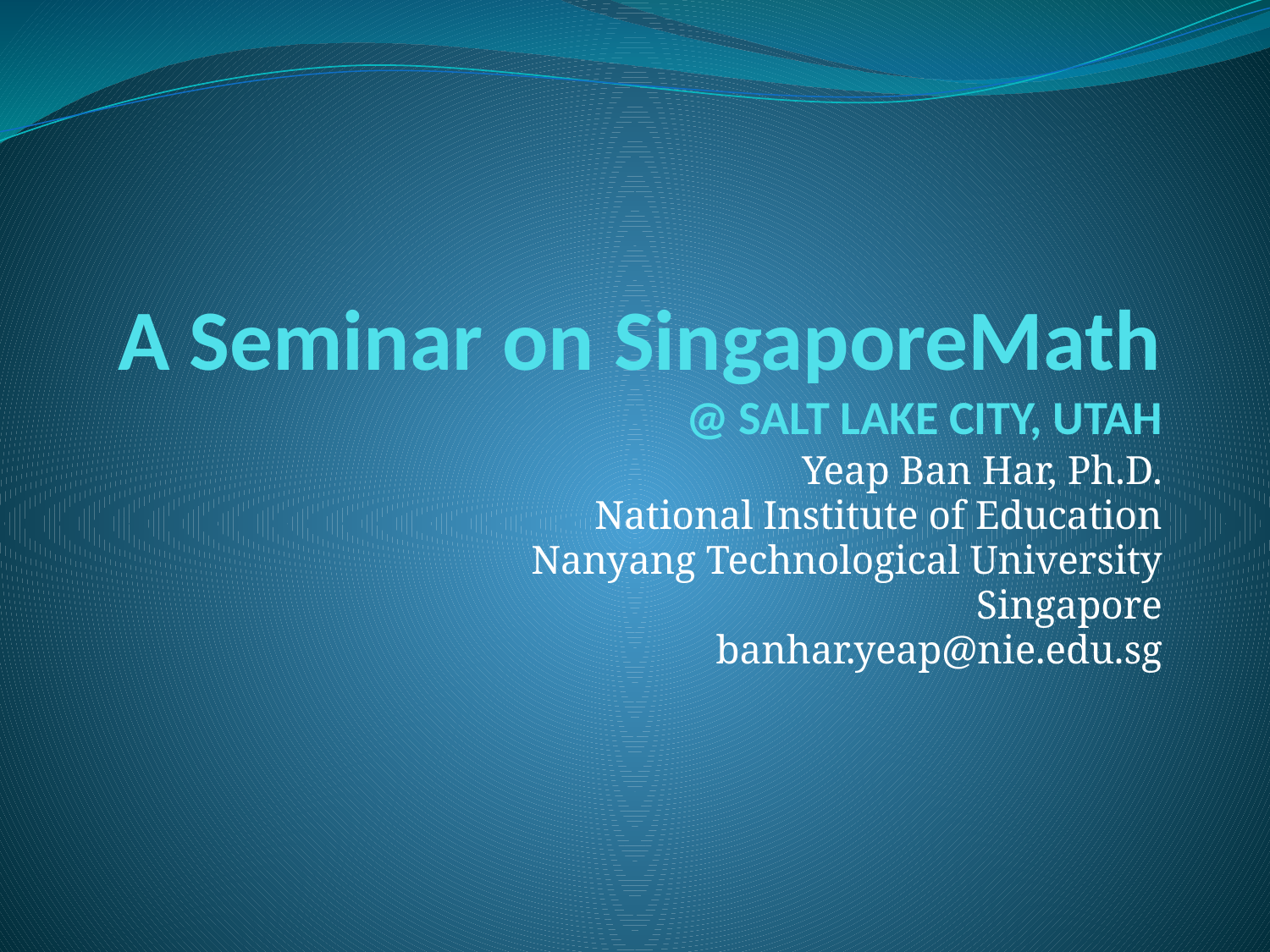

# A Seminar on SingaporeMath @ SALT LAKE CITY, UTAH
Yeap Ban Har, Ph.D.
National Institute of Education
Nanyang Technological University
Singapore
banhar.yeap@nie.edu.sg